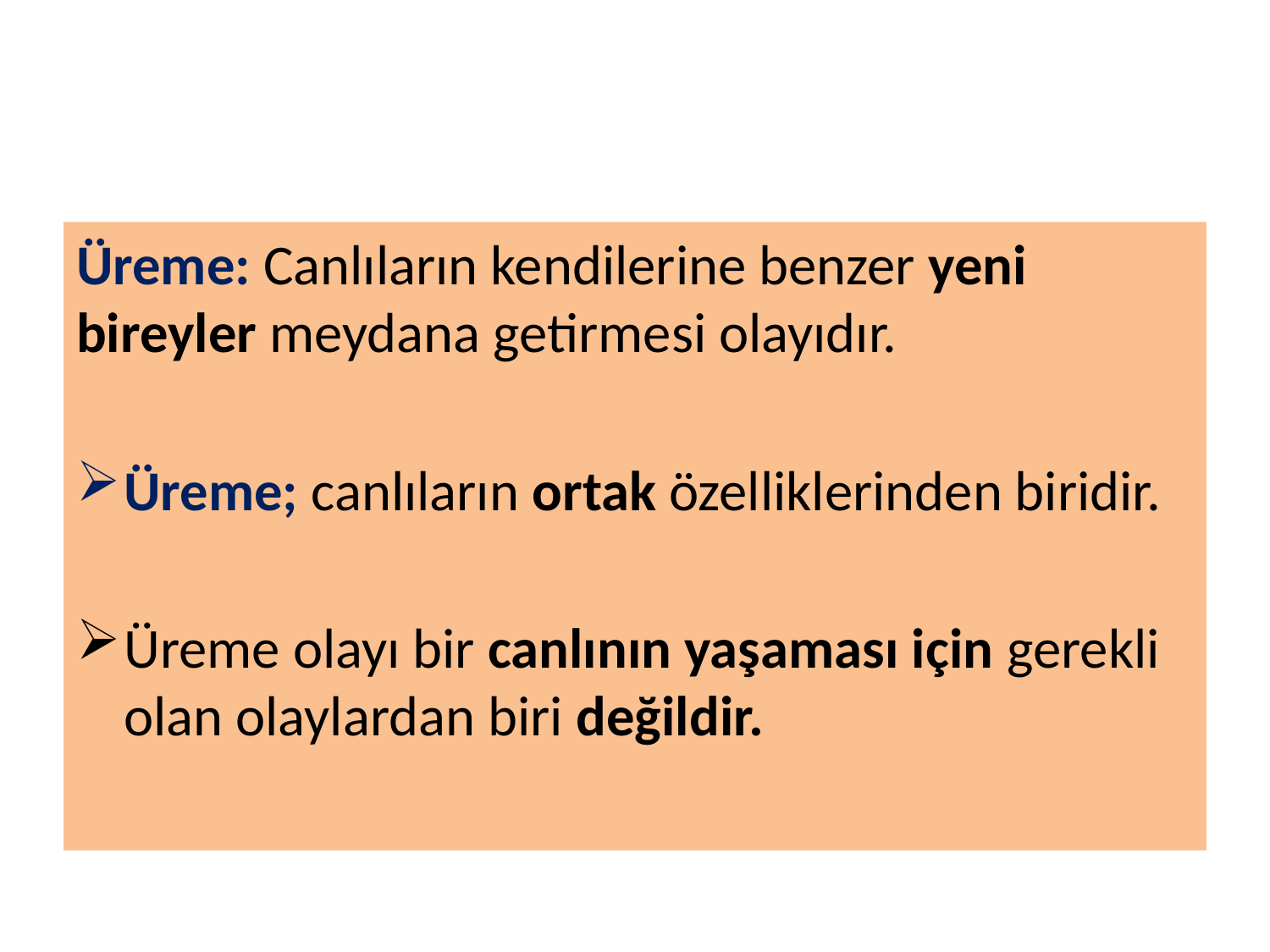

#
Üreme: Canlıların kendilerine benzer yeni bireyler meydana getirmesi olayıdır.

Üreme; canlıların ortak özelliklerinden biridir.

Üreme olayı bir canlının yaşaması için gerekli olan olaylardan biri değildir.